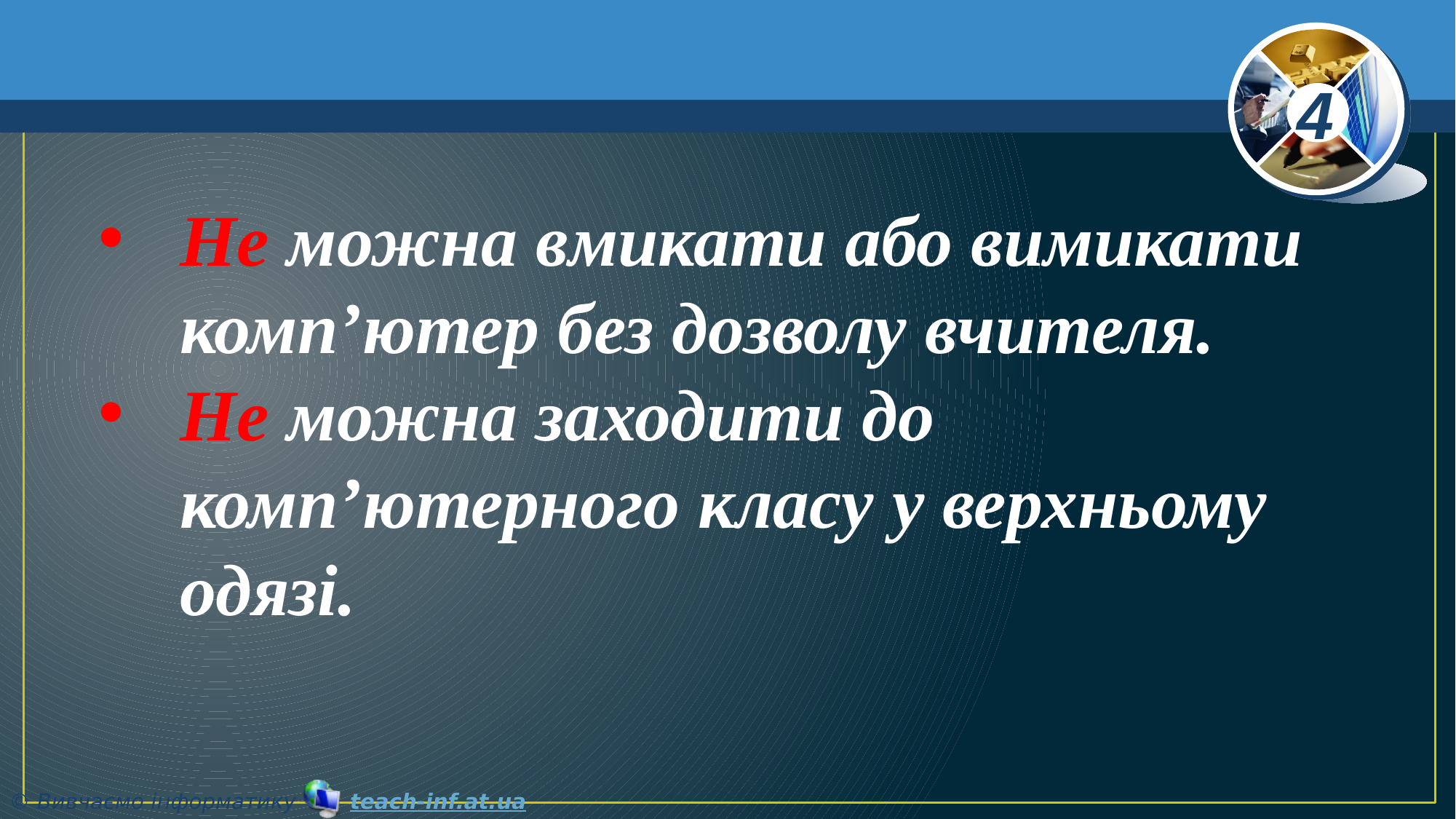

#
Не можна вмикати або вимикати комп’ютер без дозволу вчителя.
Не можна заходити до комп’ютерного класу у верхньому одязі.